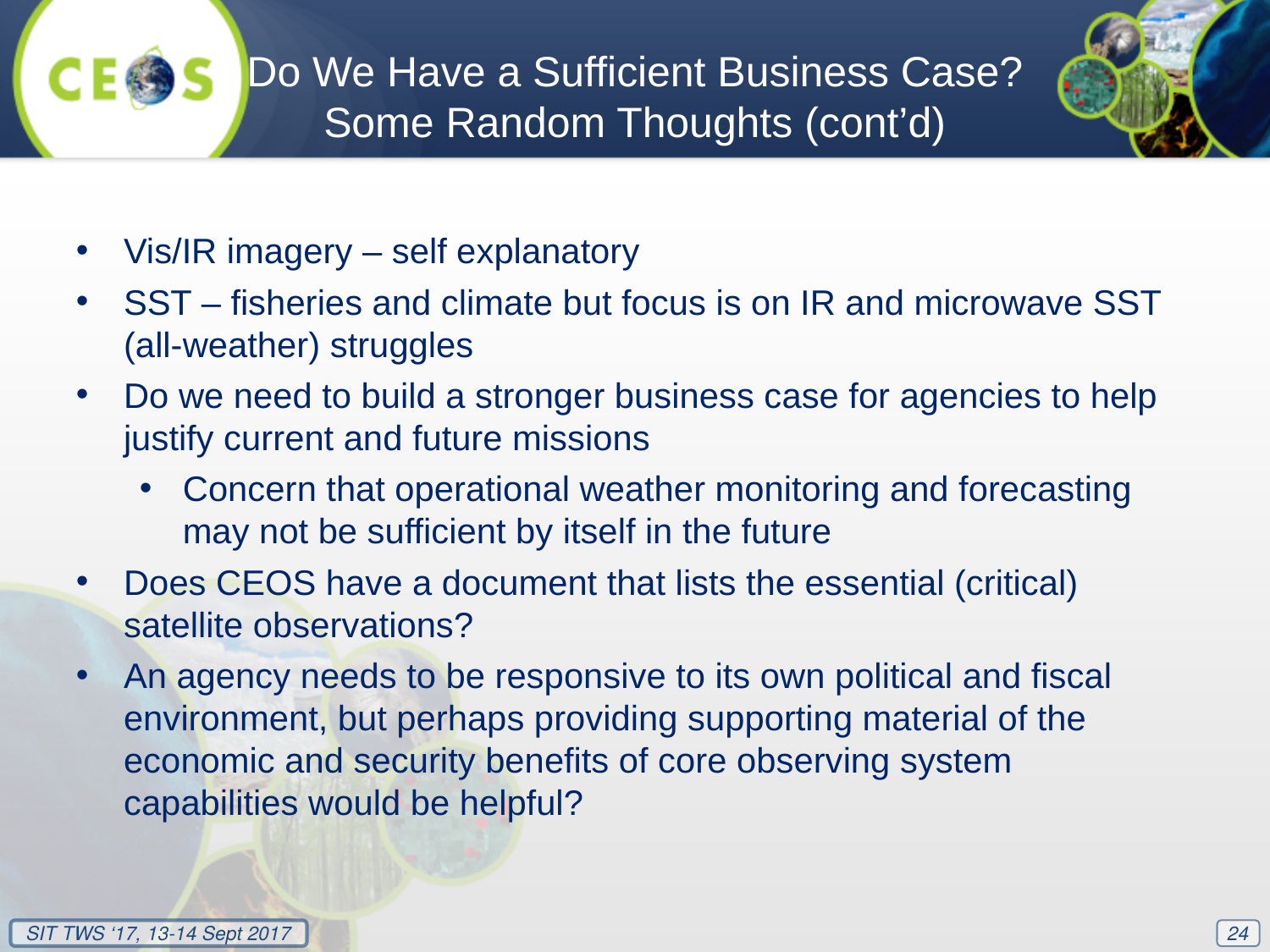

# Do We Have a Sufficient Business Case? Some Random Thoughts (cont’d)
Vis/IR imagery – self explanatory
SST – fisheries and climate but focus is on IR and microwave SST (all-weather) struggles
Do we need to build a stronger business case for agencies to help justify current and future missions
Concern that operational weather monitoring and forecasting may not be sufficient by itself in the future
Does CEOS have a document that lists the essential (critical) satellite observations?
An agency needs to be responsive to its own political and fiscal environment, but perhaps providing supporting material of the economic and security benefits of core observing system capabilities would be helpful?
24